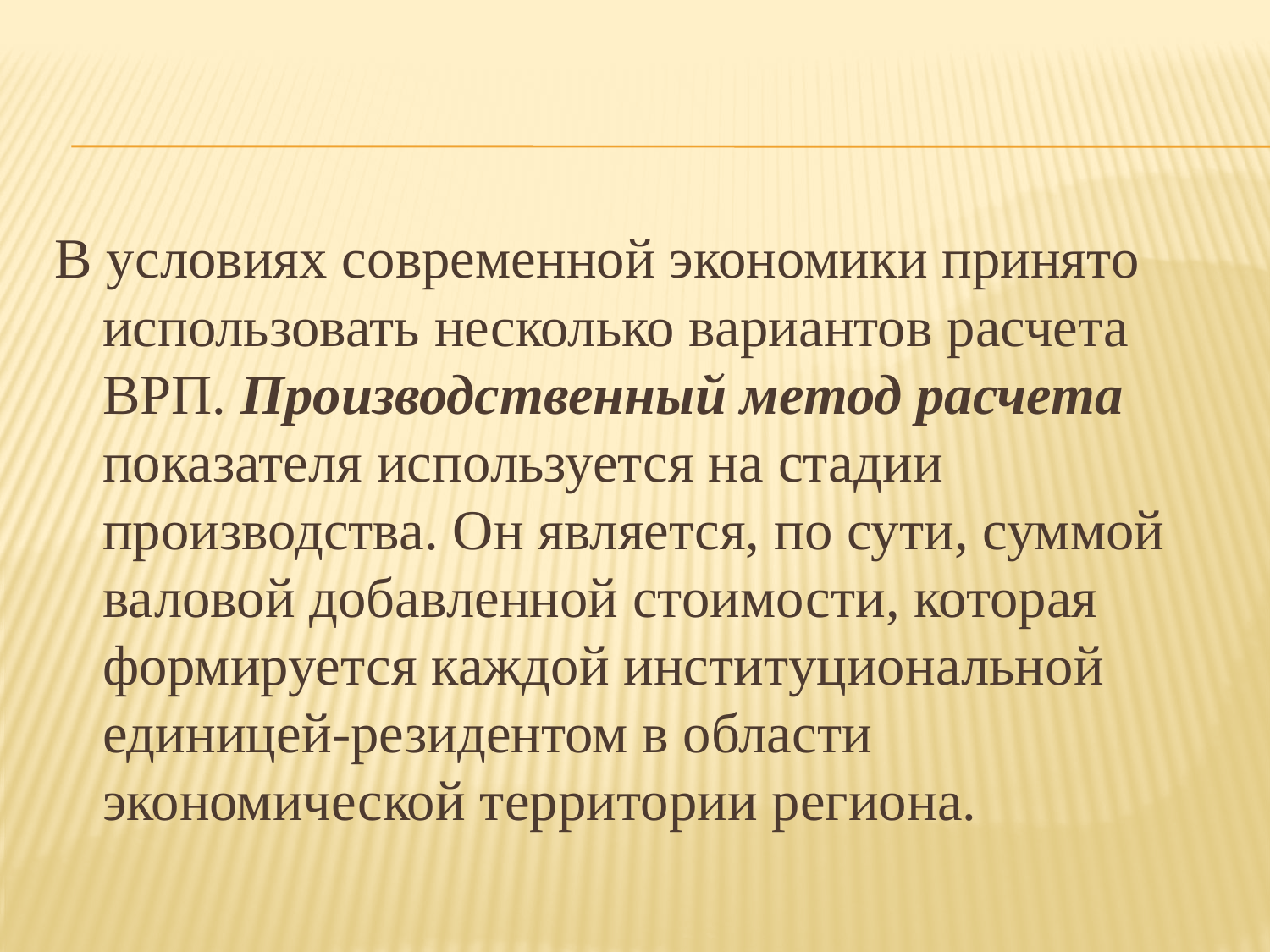

В условиях современной экономики принято использовать несколько вариантов расчета ВРП. Производственный метод расчета показателя используется на стадии производства. Он является, по сути, суммой валовой добавленной стоимости, которая формируется каждой институциональной единицей-резидентом в области экономической территории региона.